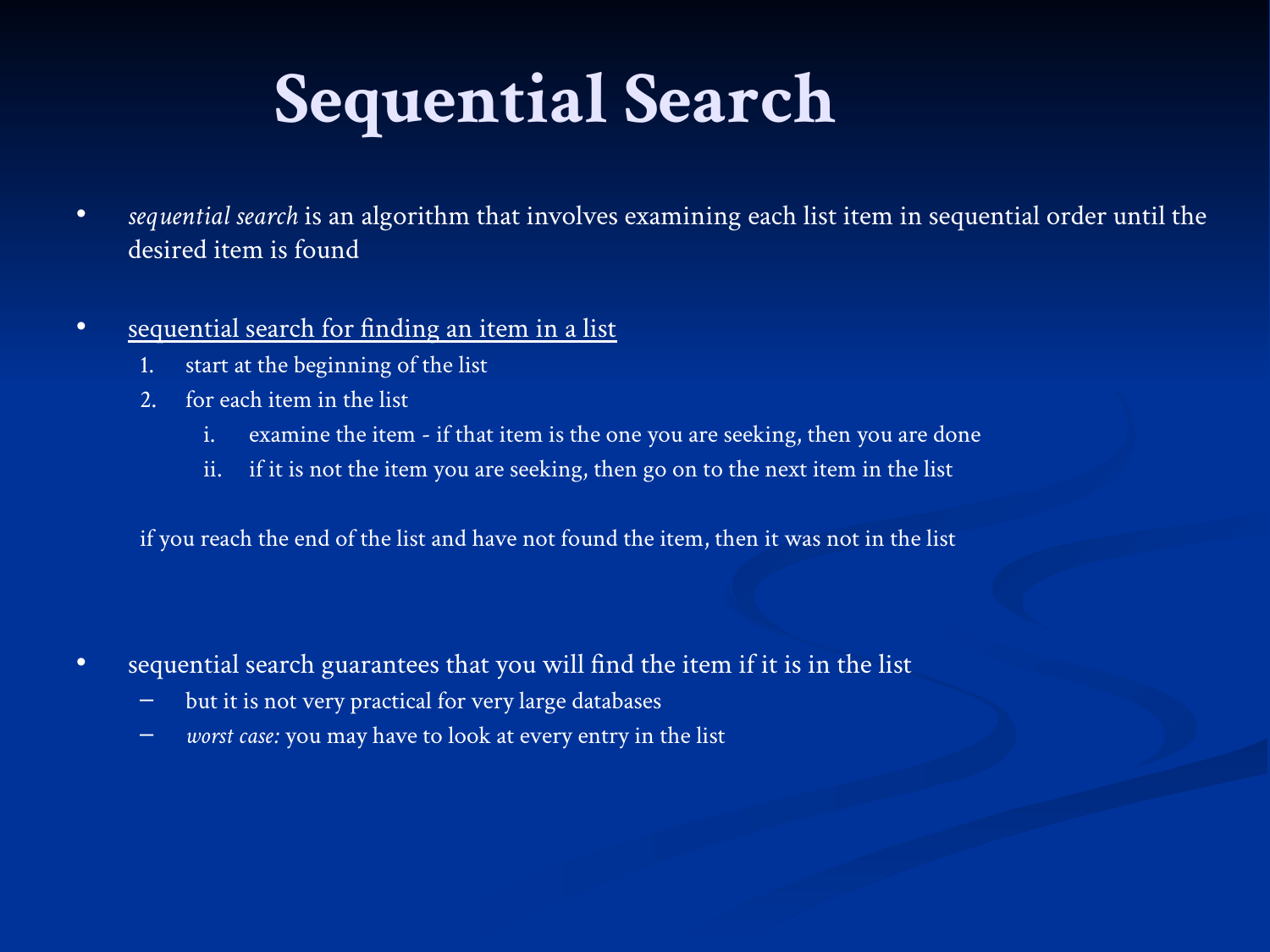

# Sequential Search
sequential search is an algorithm that involves examining each list item in sequential order until the desired item is found

sequential search for finding an item in a list
start at the beginning of the list
for each item in the list
examine the item - if that item is the one you are seeking, then you are done
if it is not the item you are seeking, then go on to the next item in the list

if you reach the end of the list and have not found the item, then it was not in the list

sequential search guarantees that you will find the item if it is in the list
but it is not very practical for very large databases
worst case: you may have to look at every entry in the list